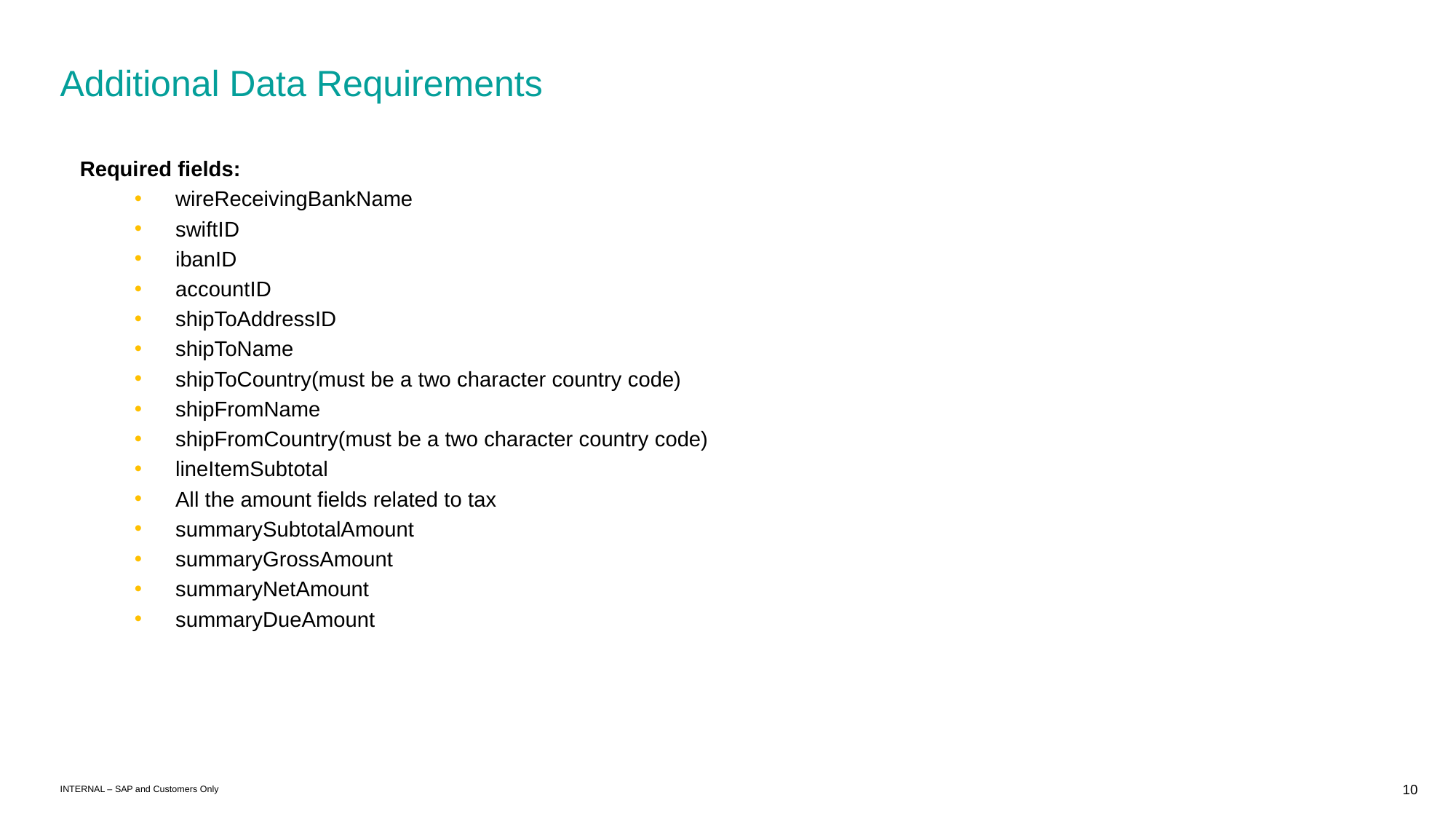

# Additional Data Requirements
Required fields:
wireReceivingBankName
swiftID
ibanID
accountID
shipToAddressID
shipToName
shipToCountry(must be a two character country code)
shipFromName
shipFromCountry(must be a two character country code)
lineItemSubtotal
All the amount fields related to tax
summarySubtotalAmount
summaryGrossAmount
summaryNetAmount
summaryDueAmount